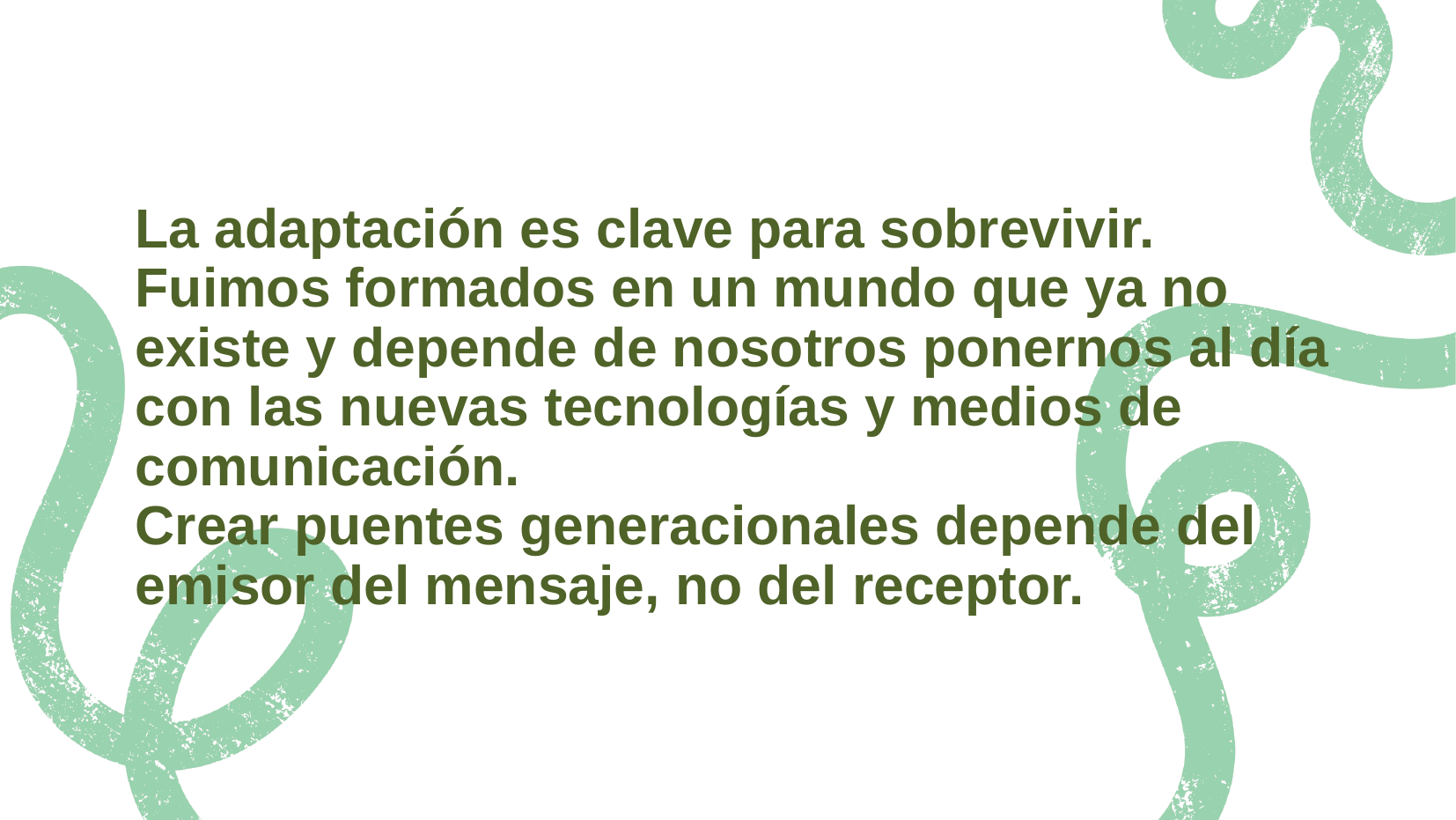

La adaptación es clave para sobrevivir. Fuimos formados en un mundo que ya no existe y depende de nosotros ponernos al día con las nuevas tecnologías y medios de comunicación.
Crear puentes generacionales depende del emisor del mensaje, no del receptor.